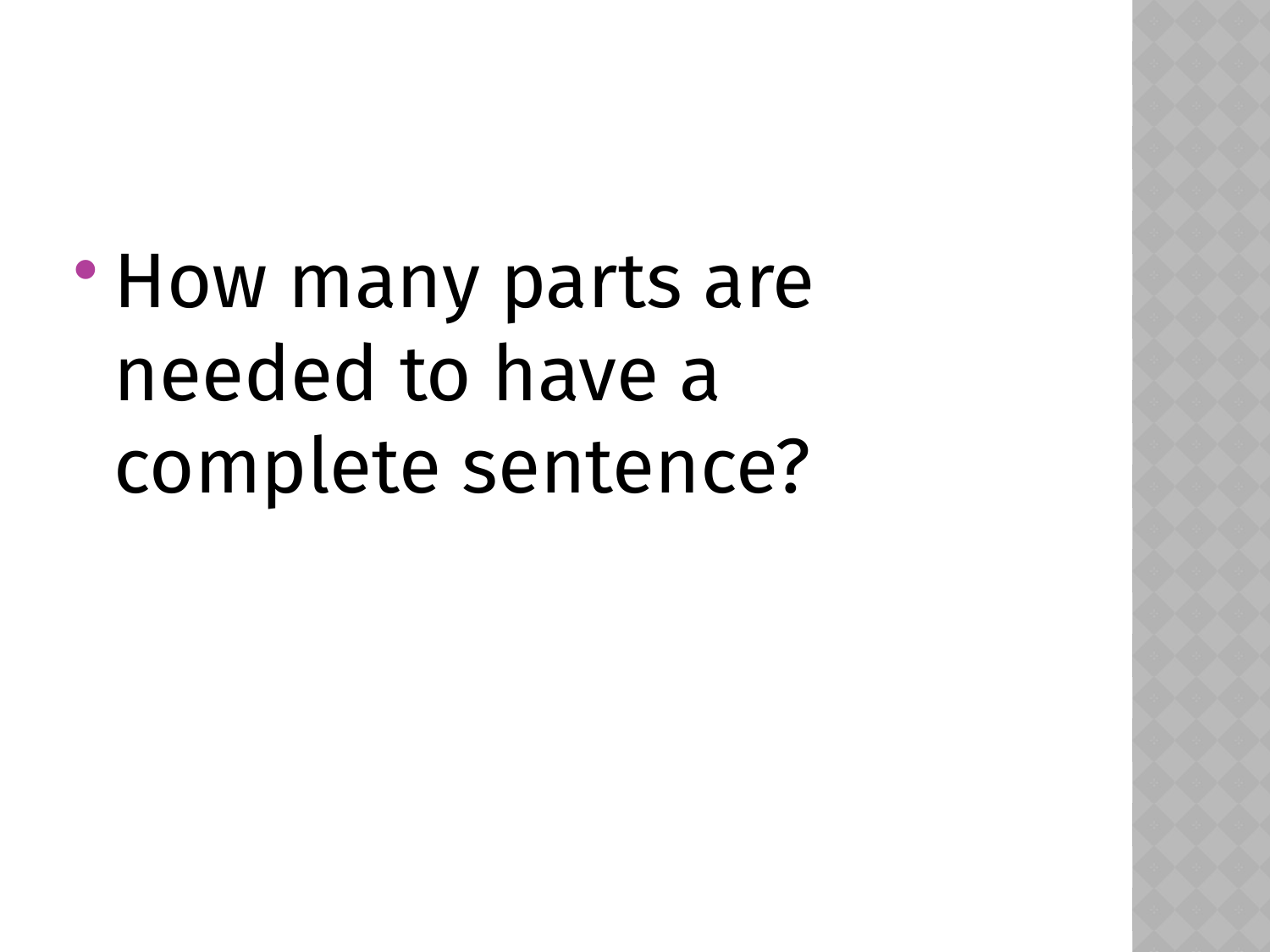

#
How many parts are needed to have a complete sentence?